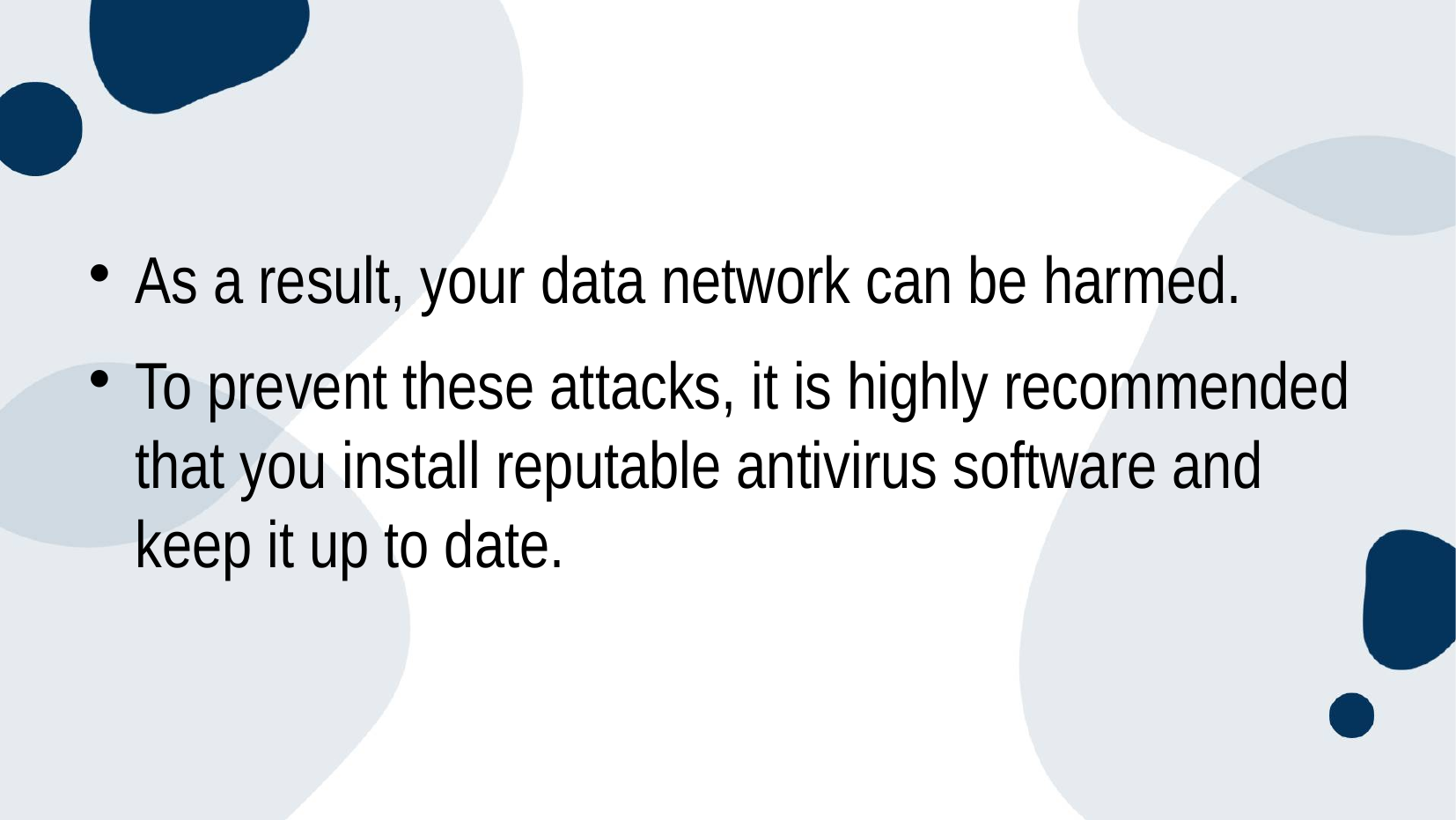

#
As a result, your data network can be harmed.
To prevent these attacks, it is highly recommended that you install reputable antivirus software and keep it up to date.